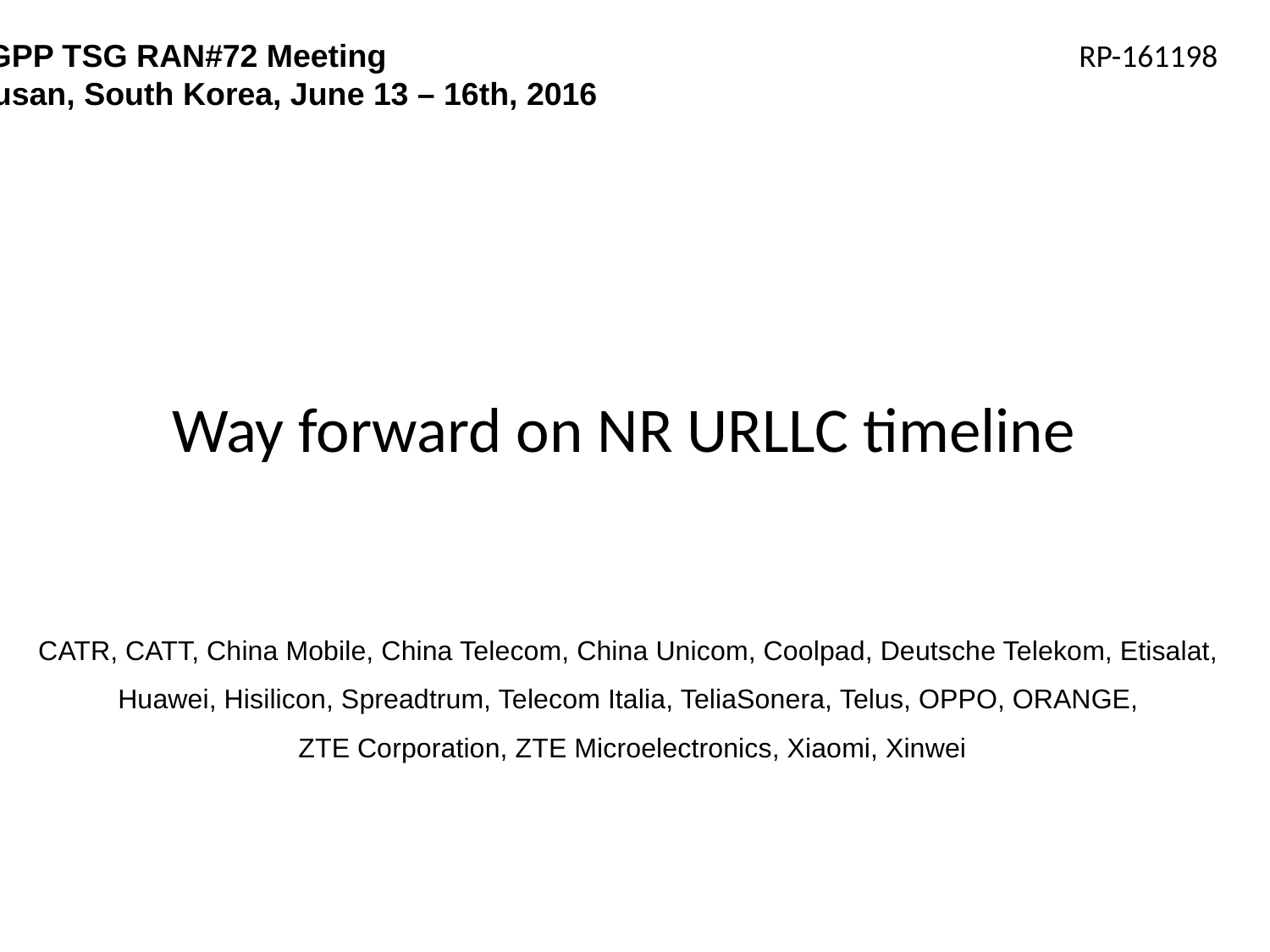

3GPP TSG RAN#72 Meeting
Busan, South Korea, June 13 – 16th, 2016
RP-161198
Way forward on NR URLLC timeline
CATR, CATT, China Mobile, China Telecom, China Unicom, Coolpad, Deutsche Telekom, Etisalat,
Huawei, Hisilicon, Spreadtrum, Telecom Italia, TeliaSonera, Telus, OPPO, ORANGE,
 ZTE Corporation, ZTE Microelectronics, Xiaomi, Xinwei